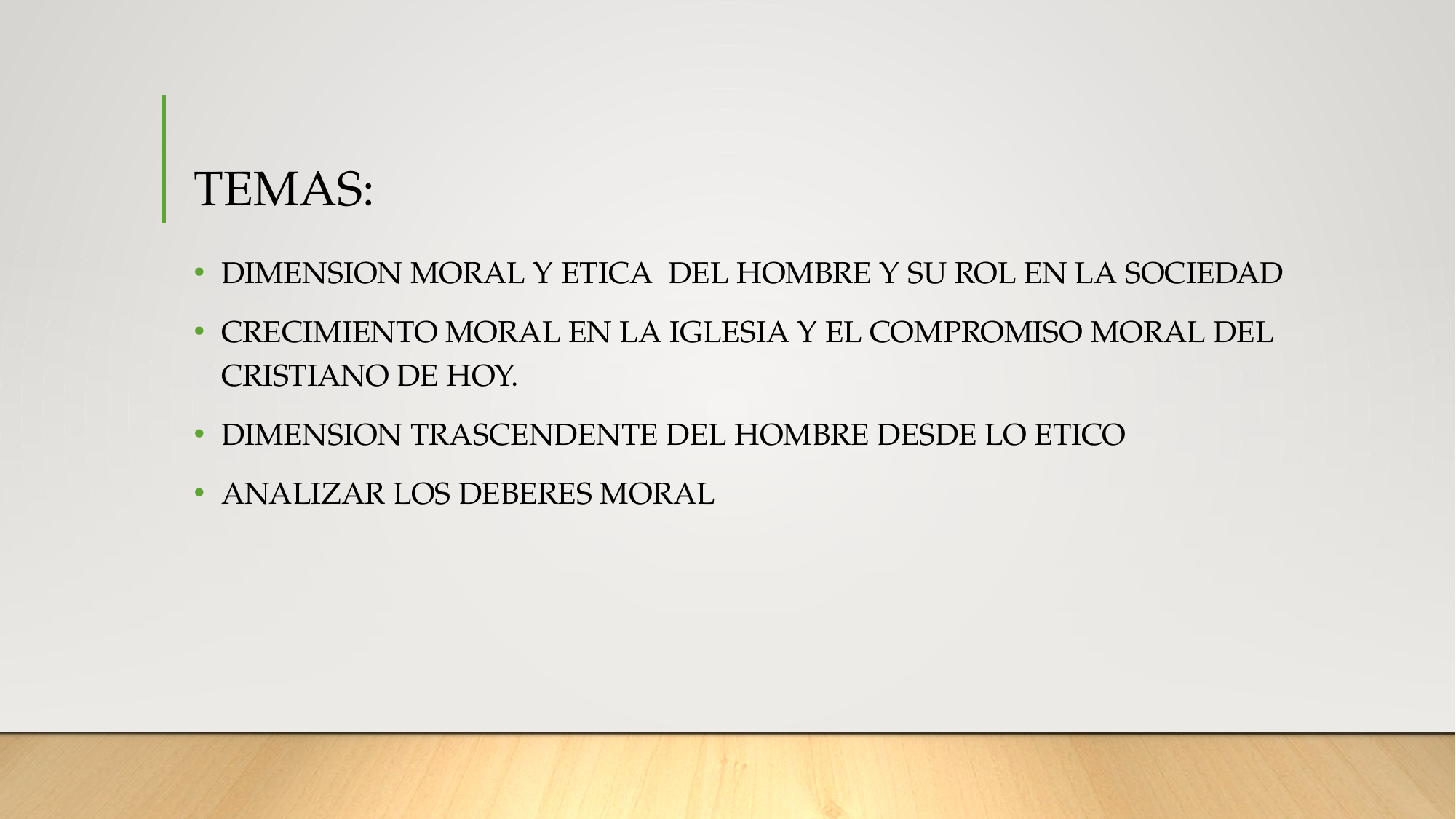

# TEMAS:
DIMENSION MORAL Y ETICA  DEL HOMBRE Y SU ROL EN LA SOCIEDAD
CRECIMIENTO MORAL EN LA IGLESIA Y EL COMPROMISO MORAL DEL CRISTIANO DE HOY.
DIMENSION TRASCENDENTE DEL HOMBRE DESDE LO ETICO
ANALIZAR LOS DEBERES MORAL